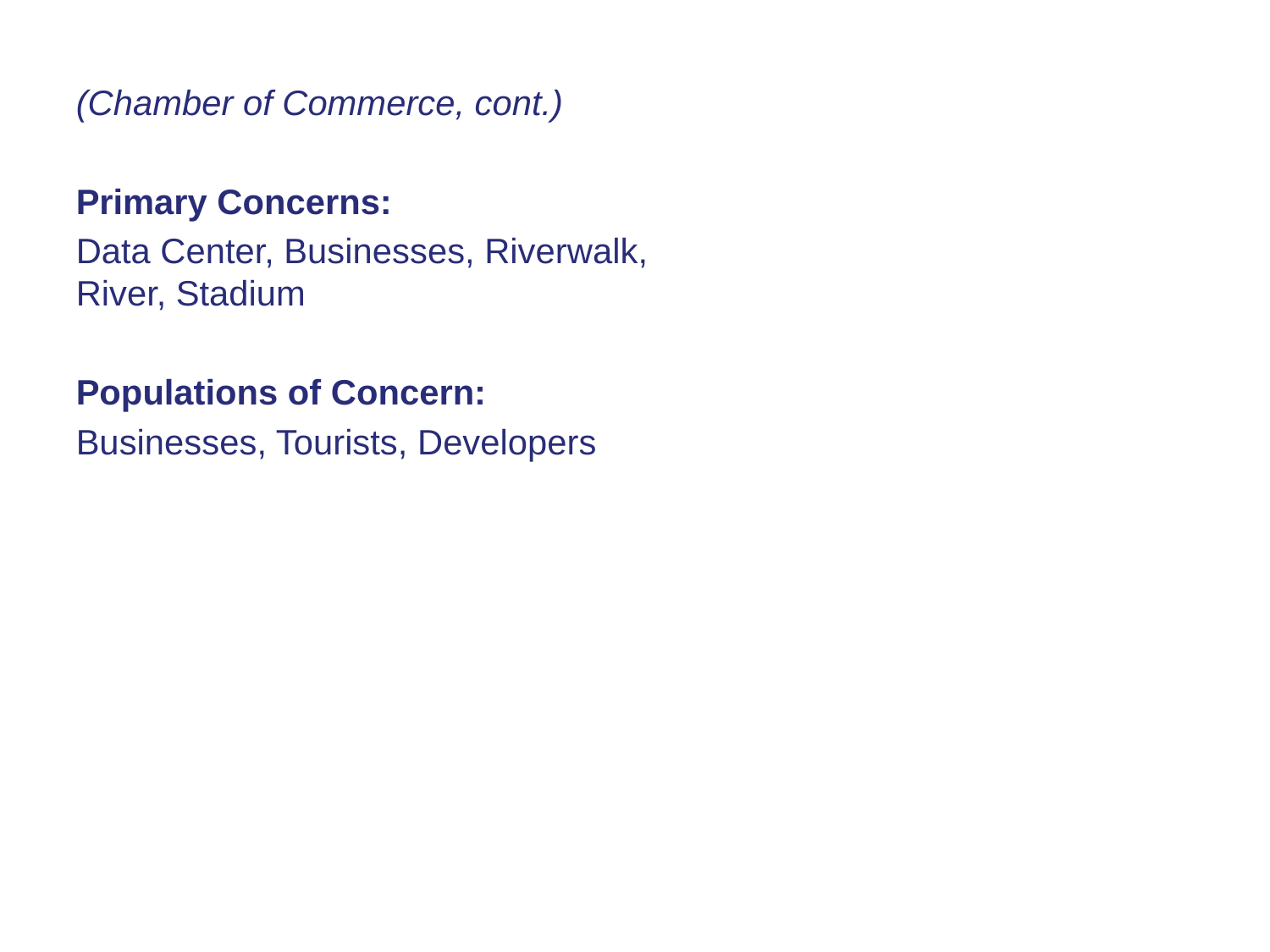

(Chamber of Commerce, cont.)

Primary Concerns:
Data Center, Businesses, Riverwalk, River, Stadium

Populations of Concern:
Businesses, Tourists, Developers